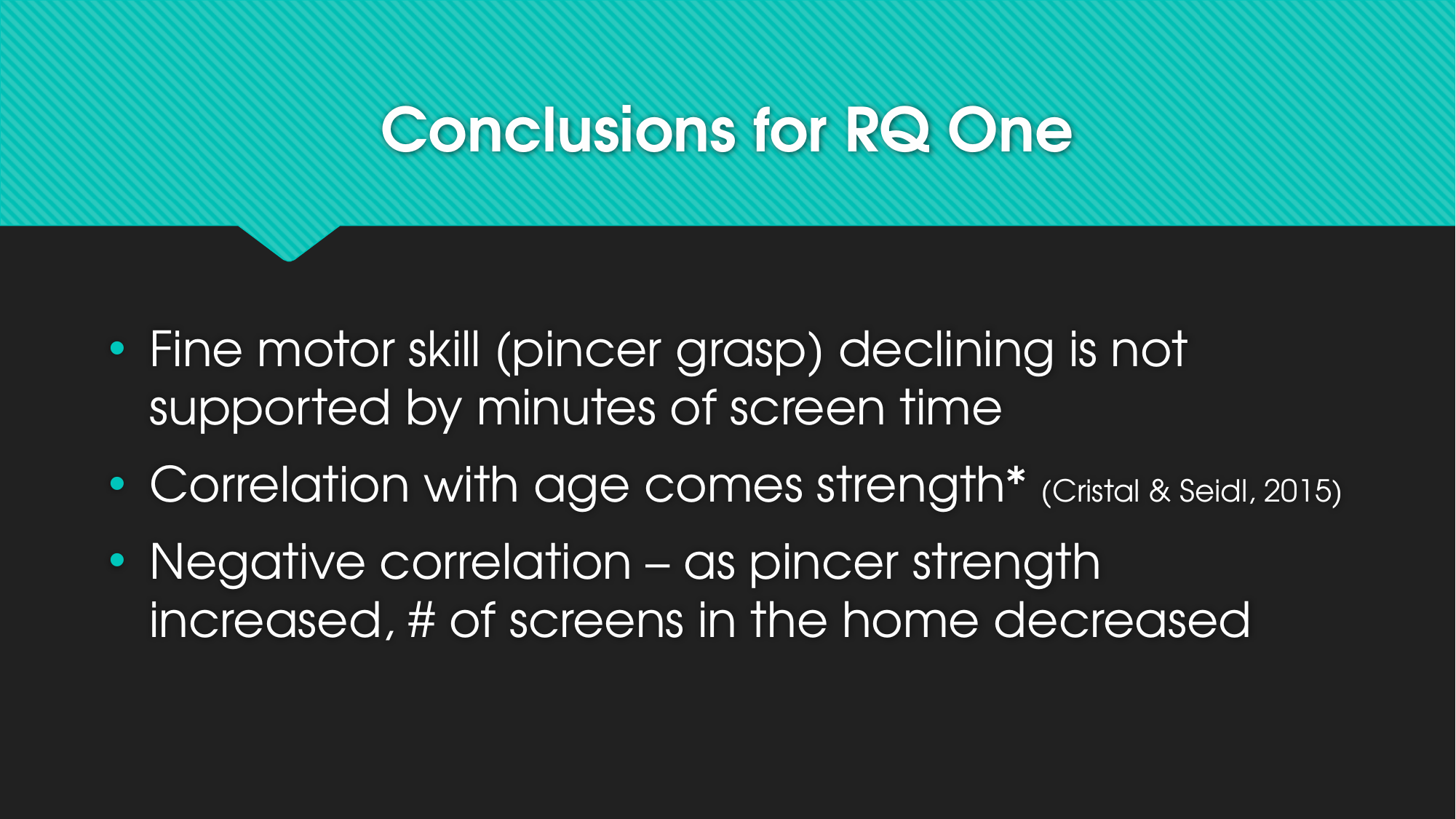

# Conclusions for RQ One
Fine motor skill (pincer grasp) declining is not supported by minutes of screen time
Correlation with age comes strength* (Cristal & Seidl, 2015)
Negative correlation – as pincer strength increased, # of screens in the home decreased